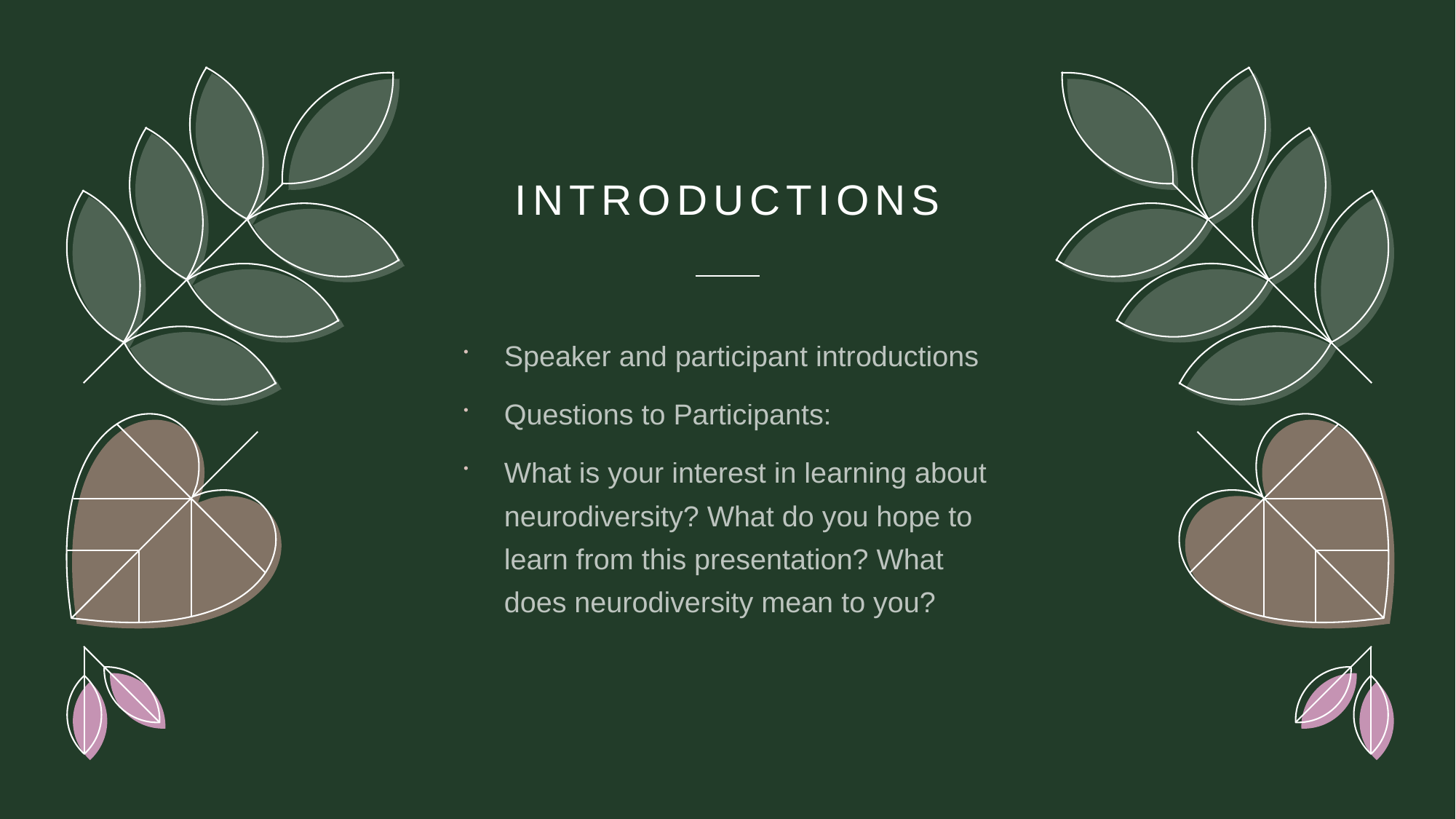

# Introductions
Speaker and participant introductions
Questions to Participants:
What is your interest in learning about neurodiversity? What do you hope to learn from this presentation? What does neurodiversity mean to you?